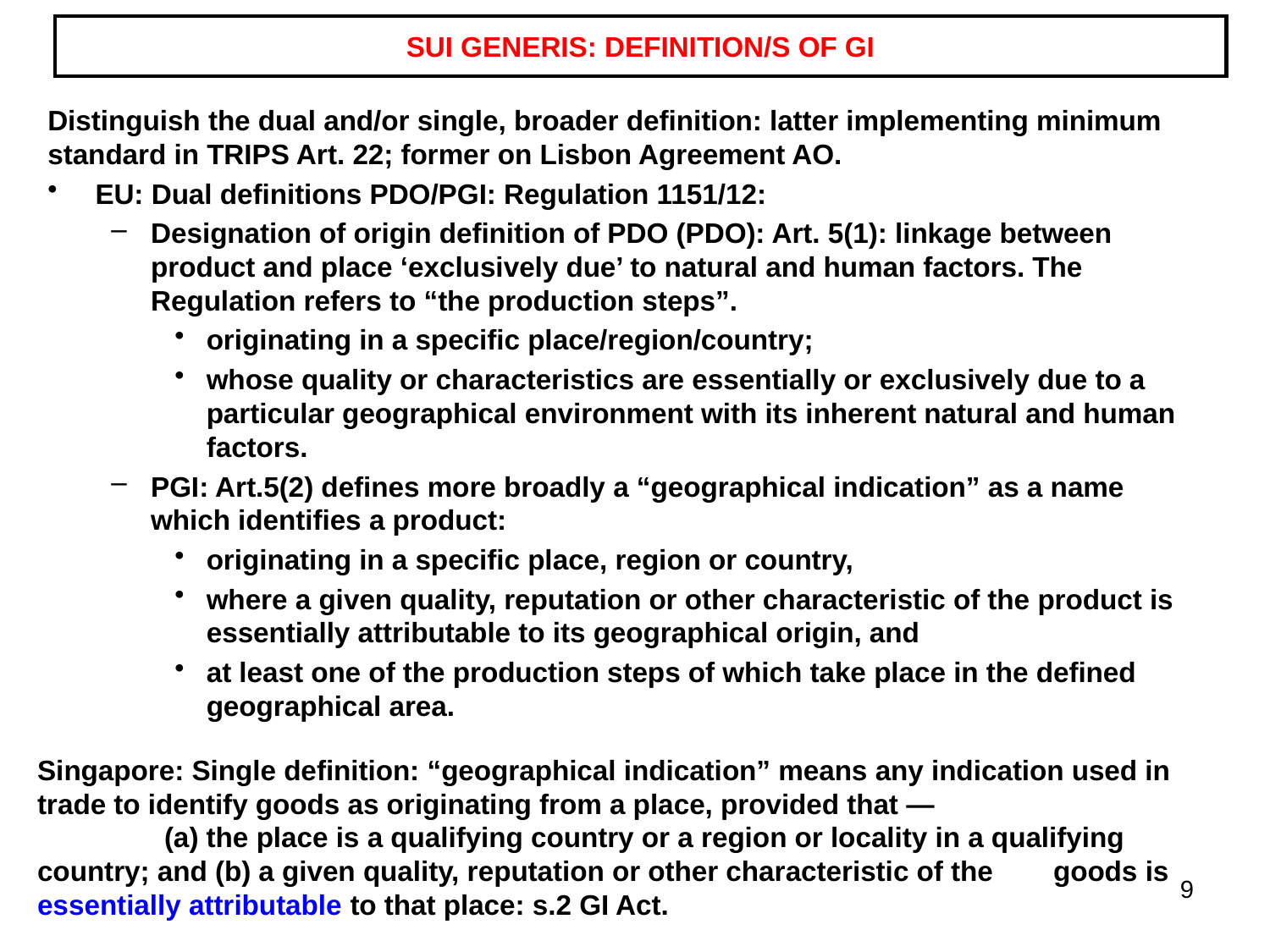

# SUI GENERIS: DEFINITION/S OF GI
Distinguish the dual and/or single, broader definition: latter implementing minimum standard in TRIPS Art. 22; former on Lisbon Agreement AO.
EU: Dual definitions PDO/PGI: Regulation 1151/12:
Designation of origin definition of PDO (PDO): Art. 5(1): linkage between product and place ‘exclusively due’ to natural and human factors. The Regulation refers to “the production steps”.
originating in a specific place/region/country;
whose quality or characteristics are essentially or exclusively due to a particular geographical environment with its inherent natural and human factors.
PGI: Art.5(2) defines more broadly a “geographical indication” as a name which identifies a product:
originating in a specific place, region or country,
where a given quality, reputation or other characteristic of the product is essentially attributable to its geographical origin, and
at least one of the production steps of which take place in the defined geographical area.

Singapore: Single definition: “geographical indication” means any indication used in trade to identify goods as originating from a place, provided that —
	(a) the place is a qualifying country or a region or locality in a qualifying 	country; and (b) a given quality, reputation or other characteristic of the 	goods is essentially attributable to that place: s.2 GI Act.
9